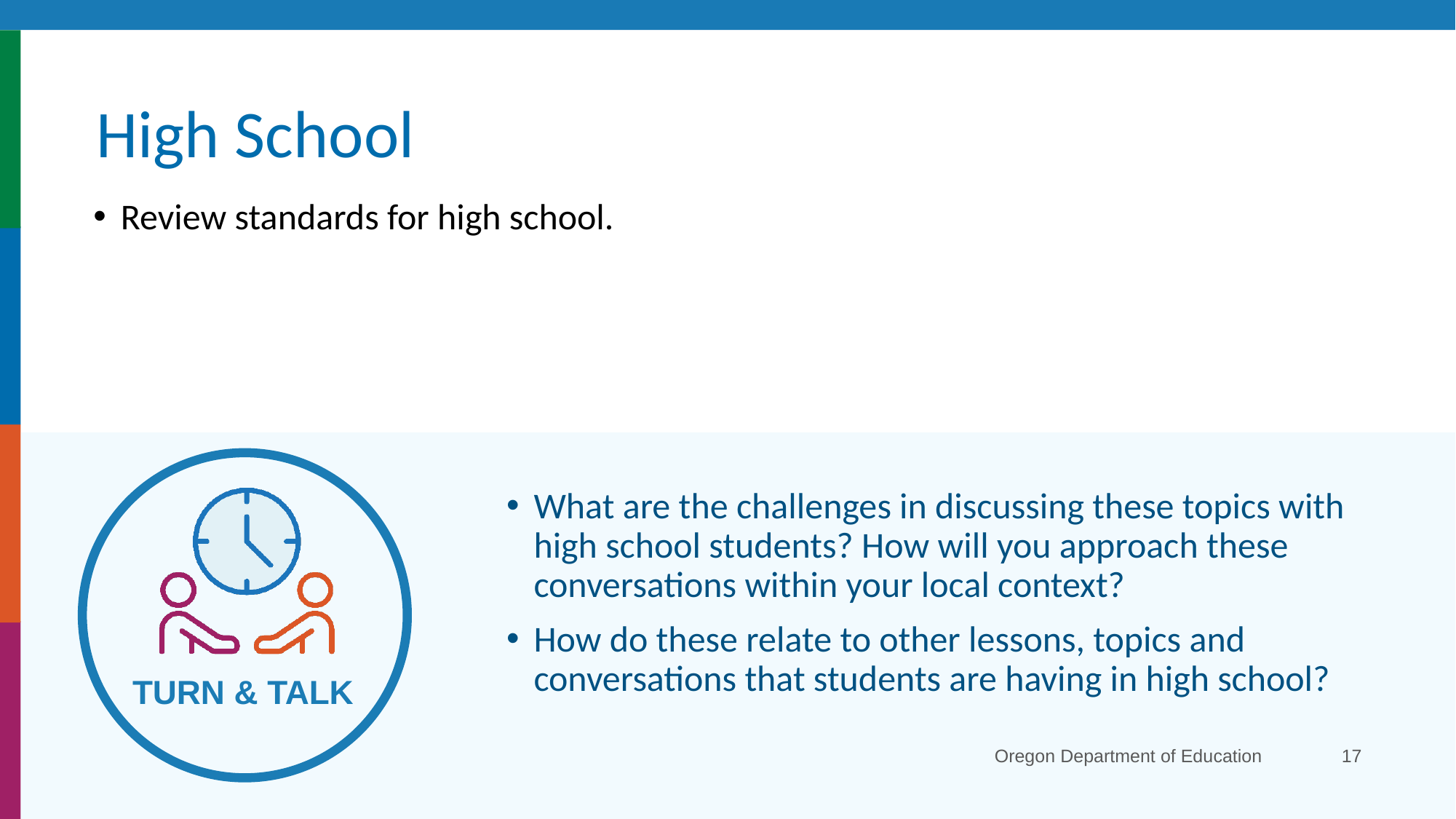

# High School
Review standards for high school.
What are the challenges in discussing these topics with high school students? How will you approach these conversations within your local context?
How do these relate to other lessons, topics and conversations that students are having in high school?
Oregon Department of Education
17